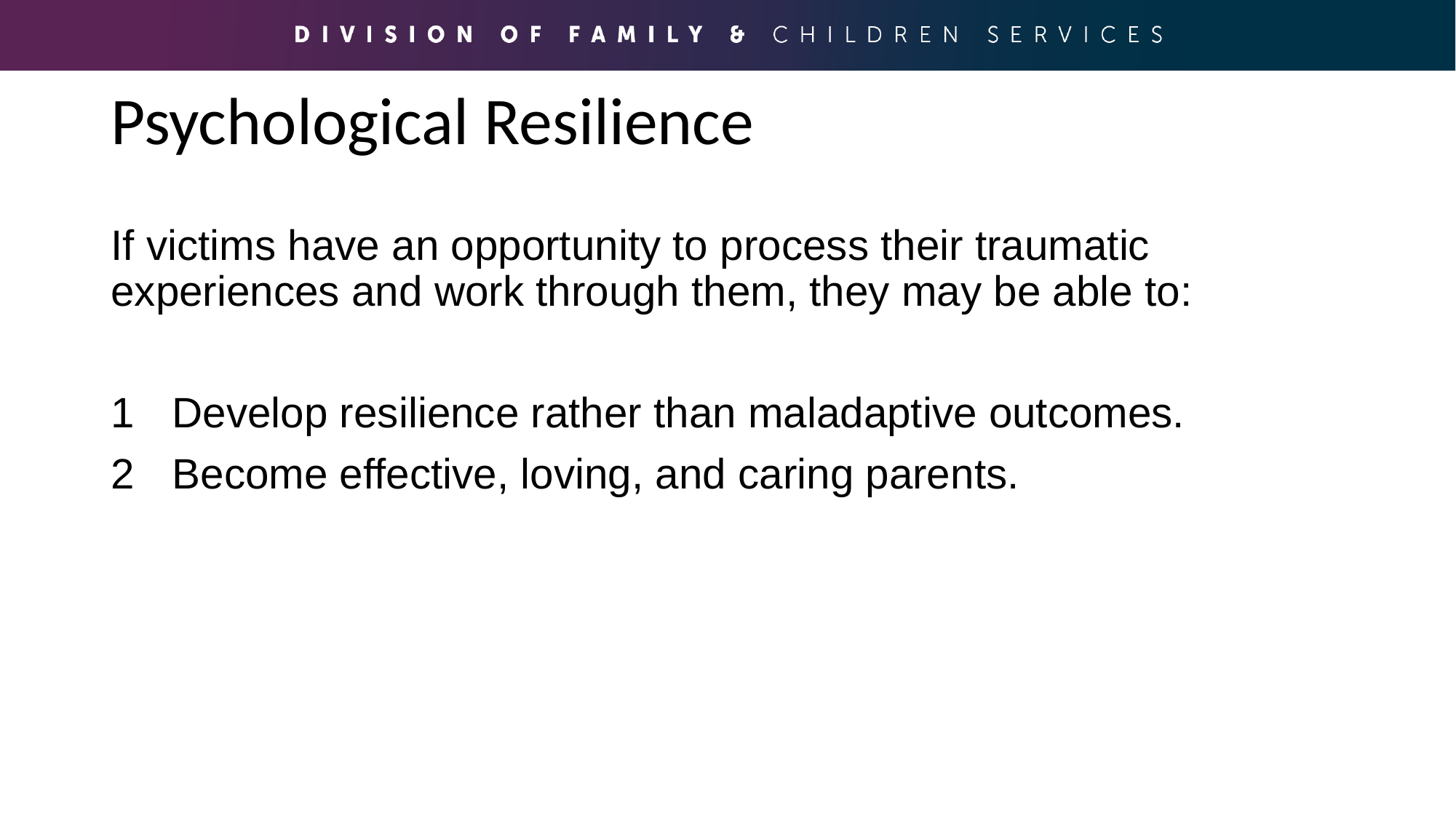

# Psychological Resilience
If victims have an opportunity to process their traumatic experiences and work through them, they may be able to:

Develop resilience rather than maladaptive outcomes.
Become effective, loving, and caring parents.